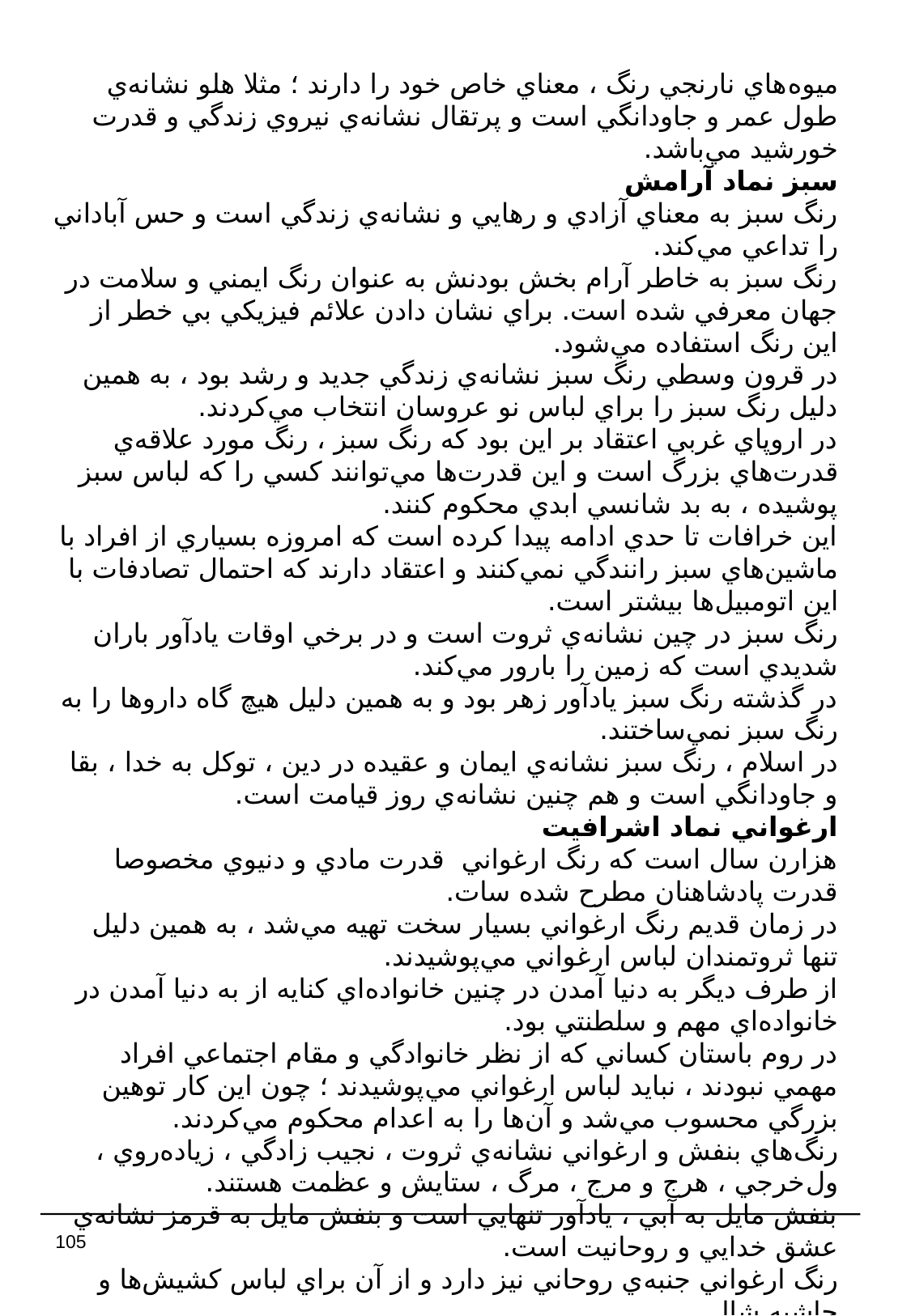

ميوه‌هاي نارنجي رنگ ، معناي خاص خود را دارند ؛ مثلا هلو نشانه‌ي طول عمر و جاودانگي است و پرتقال نشانه‌ي نيروي زندگي و قدرت خورشيد مي‌‌باشد.
سبز نماد آرامش
رنگ سبز به معناي آزادي و رهايي و نشانه‌ي زندگي است و حس آباداني را تداعي مي‌كند.
رنگ سبز به خاطر آرام بخش بودنش به عنوان رنگ ايمني و سلامت در جهان معرفي شده است. براي نشان دادن علائم فيزيكي بي خطر از اين رنگ استفاده مي‌شود.
در قرون وسطي رنگ سبز نشانه‌ي زندگي جديد و رشد بود ، به همين دليل رنگ سبز را براي لباس نو عروسان انتخاب مي‌كردند.
در اروپاي غربي اعتقاد بر اين بود كه رنگ سبز ، رنگ مورد علاقه‌ي قدرت‌هاي بزرگ است و اين قدرت‌ها مي‌‌توانند كسي را كه لباس سبز پوشيده ، به بد شانسي ابدي محكوم كنند.
اين خرافات تا حدي ادامه پيدا كرده است كه امروزه بسياري از افراد با ماشين‌‌هاي سبز رانندگي نمي‌كنند و اعتقاد دارند كه احتمال تصادفات با اين اتومبيل‌ها بيشتر است.
رنگ سبز در چين نشانه‌‌ي ثروت است و در برخي اوقات يادآور باران شديدي است كه زمين را بارور مي‌كند.
در گذشته رنگ سبز يادآور زهر بود و به همين دليل هيچ گاه داروها را به رنگ سبز نمي‌ساختند.
در اسلام ، رنگ سبز نشانه‌ي ايمان و عقيده در دين ، توكل به خدا ، بقا و جاودانگي است و هم چنين نشانه‌‌ي روز قيامت است.
ارغواني نماد اشرافيت
هزارن سال است كه رنگ ارغواني  قدرت مادي و دنيوي مخصوصا قدرت پادشاهنان مطرح شده سات.
در زمان قديم رنگ ارغواني بسيار سخت تهيه مي‌شد ، به همين دليل تنها ثروتمندان لباس ارغواني مي‌پوشيدند.
از طرف ديگر به دنيا آمدن در چنين خانواده‌اي كنايه از به دنيا آمدن در خانواده‌اي مهم و سلطنتي بود.
در روم باستان كساني كه از نظر خانوادگي و مقام اجتماعي افراد مهمي نبودند ، نبايد لباس ارغواني مي‌پوشيدند ؛ چون اين كار توهين بزرگي محسوب مي‌شد و آن‌ها را به اعدام محكوم مي‌كردند.
رنگ‌هاي بنفش و ارغواني نشانه‌ي ثروت ، نجيب زادگي ، زياده‌روي ، ول‌خرجي ، هرج و مرج ، مرگ ، ستايش و عظمت هستند.
بنفش مايل به آبي ، يادآور تنهايي است و بنفش مايل به قرمز نشانه‌ي عشق خدايي و روحانيت است.
رنگ ارغواني جنبه‌ي روحاني نيز دارد و از آن براي لباس كشيش‌‌ها و حاشيه شال
105